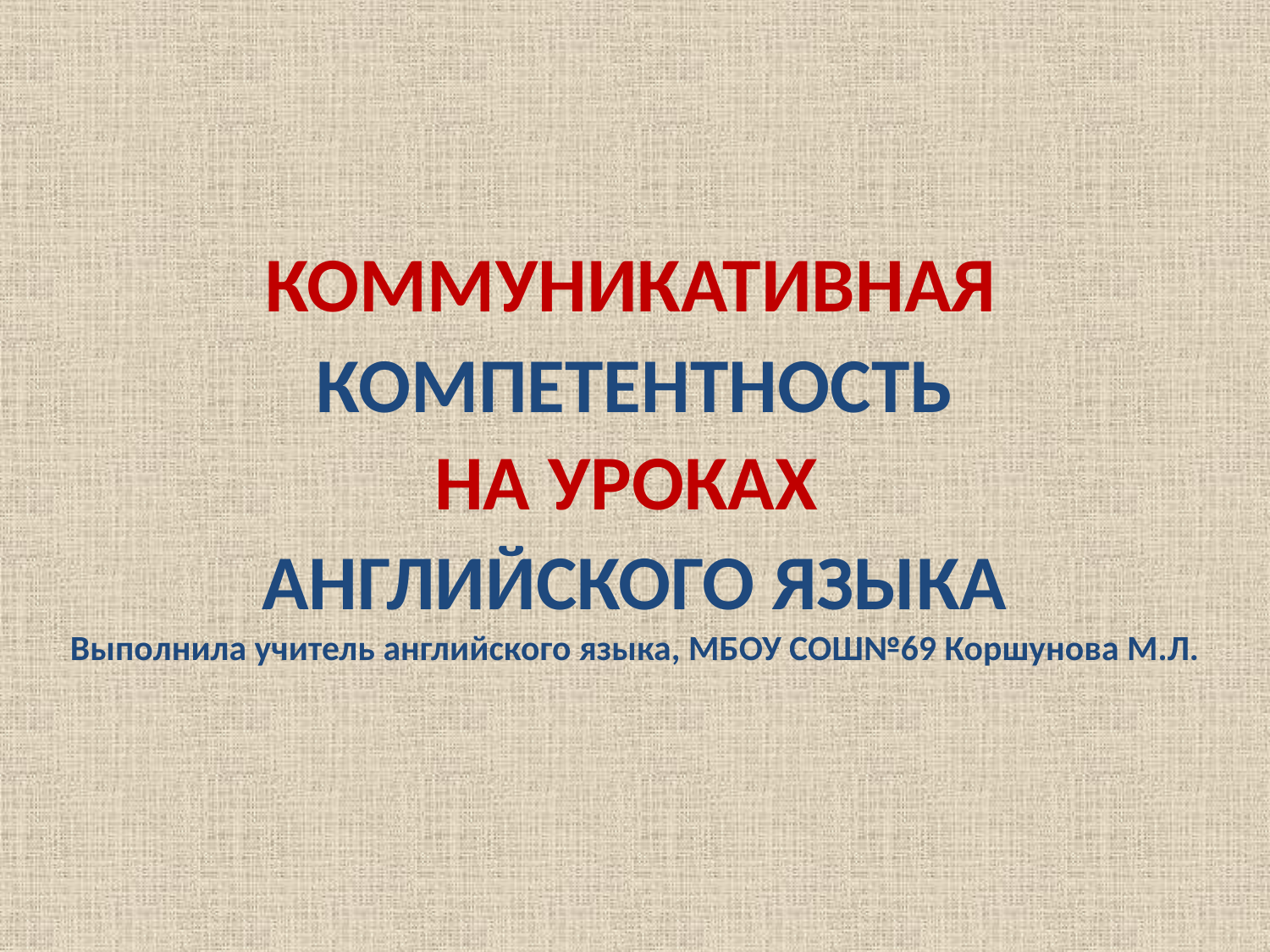

КОММУНИКАТИВНАЯ
# КОМПЕТЕНТНОСТЬ
НА УРОКАХ
АНГЛИЙСКОГО ЯЗЫКА
Выполнила учитель английского языка, МБОУ СОШ№69 Коршунова М.Л.